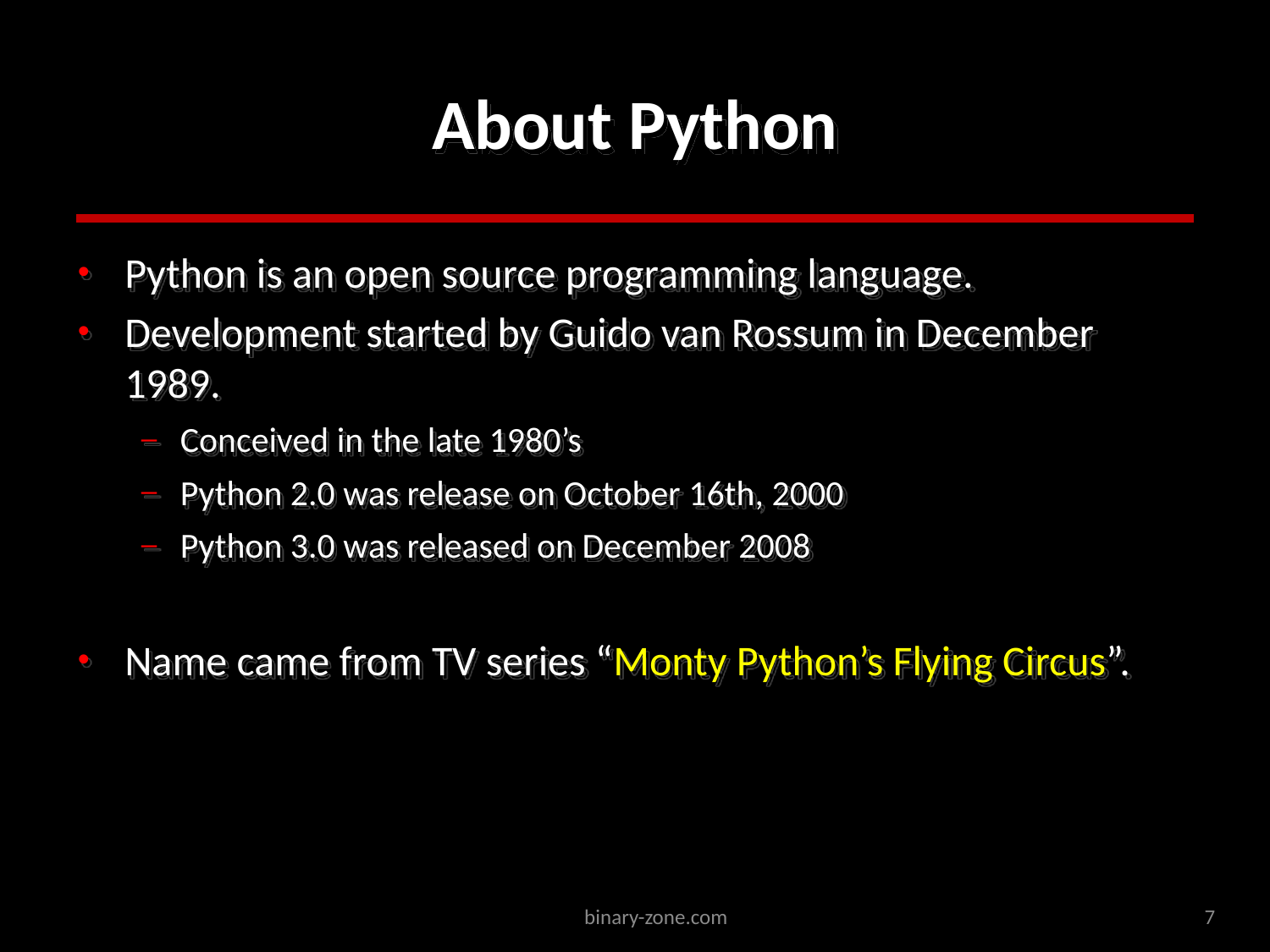

# About Python
Python is an open source programming language.
Development started by Guido van Rossum in December 1989.
Conceived in the late 1980’s
Python 2.0 was release on October 16th, 2000
Python 3.0 was released on December 2008

Name came from TV series “Monty Python’s Flying Circus”.